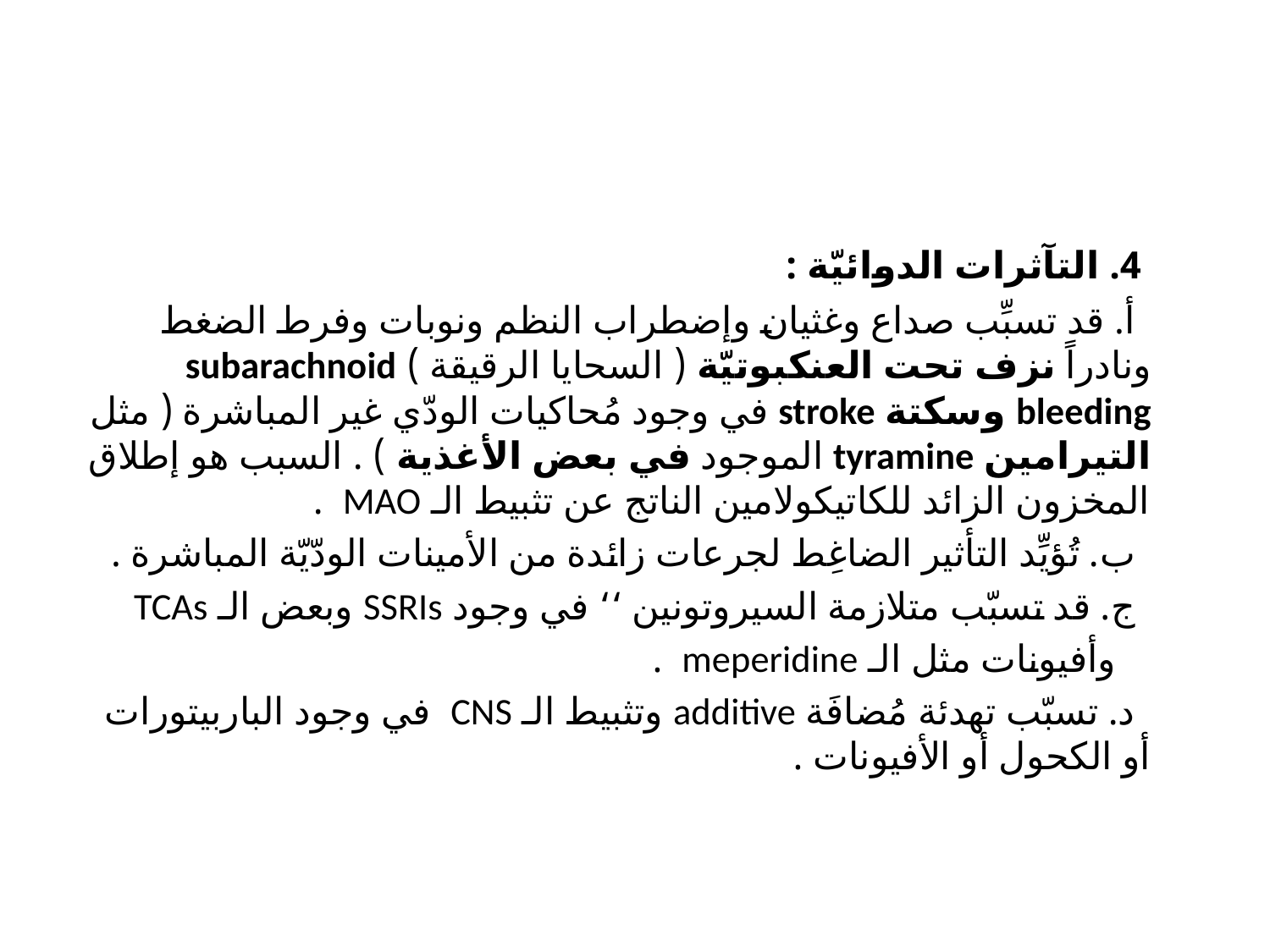

#
    4. التآثرات الدوائيّة :
      أ. قد تسبِّب صداع وغثيان وإضطراب النظم ونوبات وفرط الضغط ونادراً نزف تحت العنكبوتيّة ( السحايا الرقيقة ) subarachnoid bleeding وسكتة stroke في وجود مُحاكيات الودّي غير المباشرة ( مثل التيرامين tyramine الموجود في بعض الأغذية ) . السبب هو إطلاق المخزون الزائد للكاتيكولامين الناتج عن تثبيط الـ MAO  .
      ب. تُؤيِّد التأثير الضاغِط لجرعات زائدة من الأمينات الودّيّة المباشرة .
      ج. قد تسبّب متلازمة السيروتونين ‘‘ في وجود SSRIs وبعض الـ TCAs
        وأفيونات مثل الـ meperidine  .
      د. تسبّب تهدئة مُضافَة additive وتثبيط الـ CNS  في وجود الباربيتورات أو الكحول أو الأفيونات .